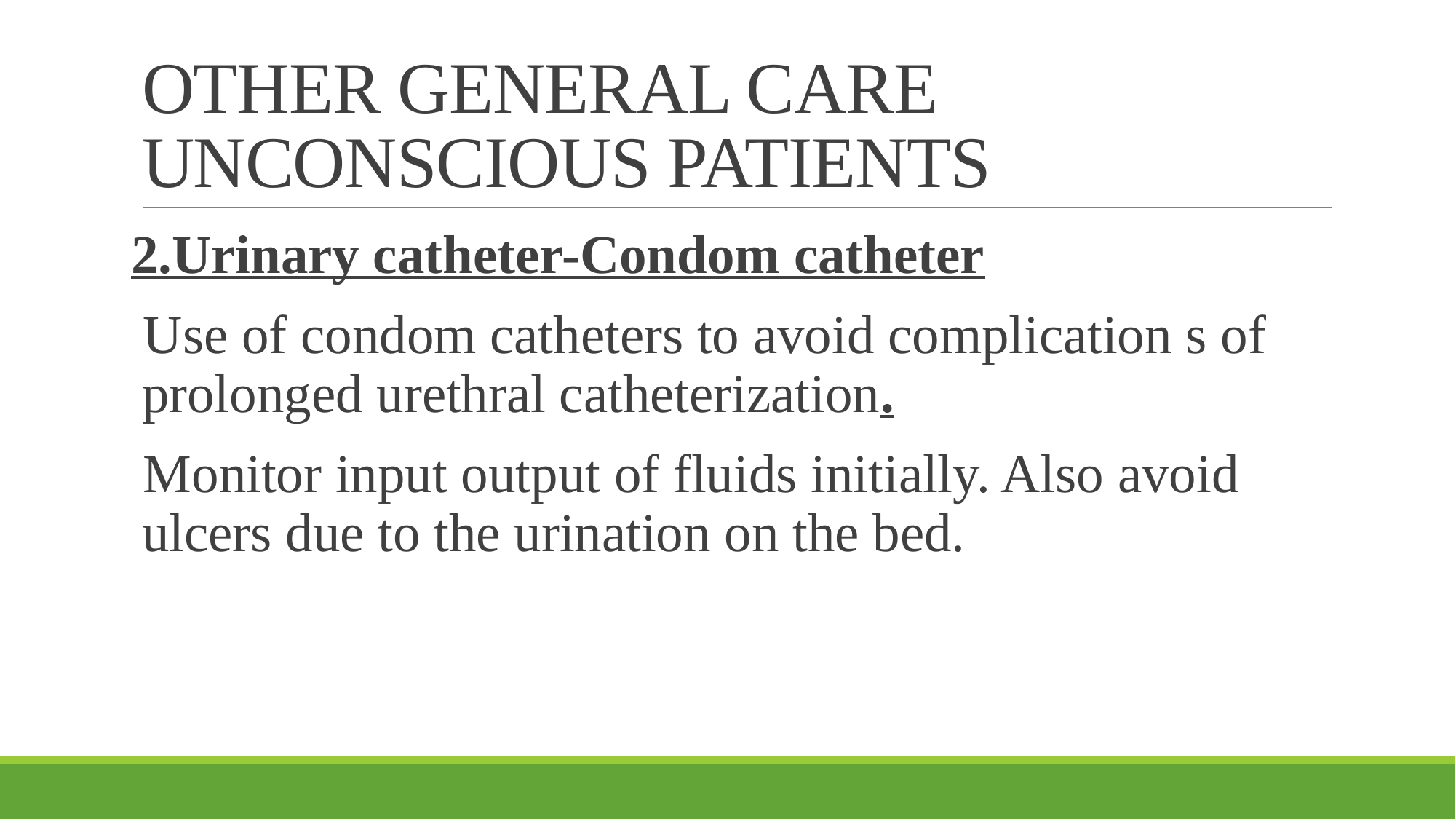

# OTHER GENERAL CARE UNCONSCIOUS PATIENTS
2.Urinary catheter-Condom catheter
Use of condom catheters to avoid complication s of prolonged urethral catheterization.
Monitor input output of fluids initially. Also avoid ulcers due to the urination on the bed.